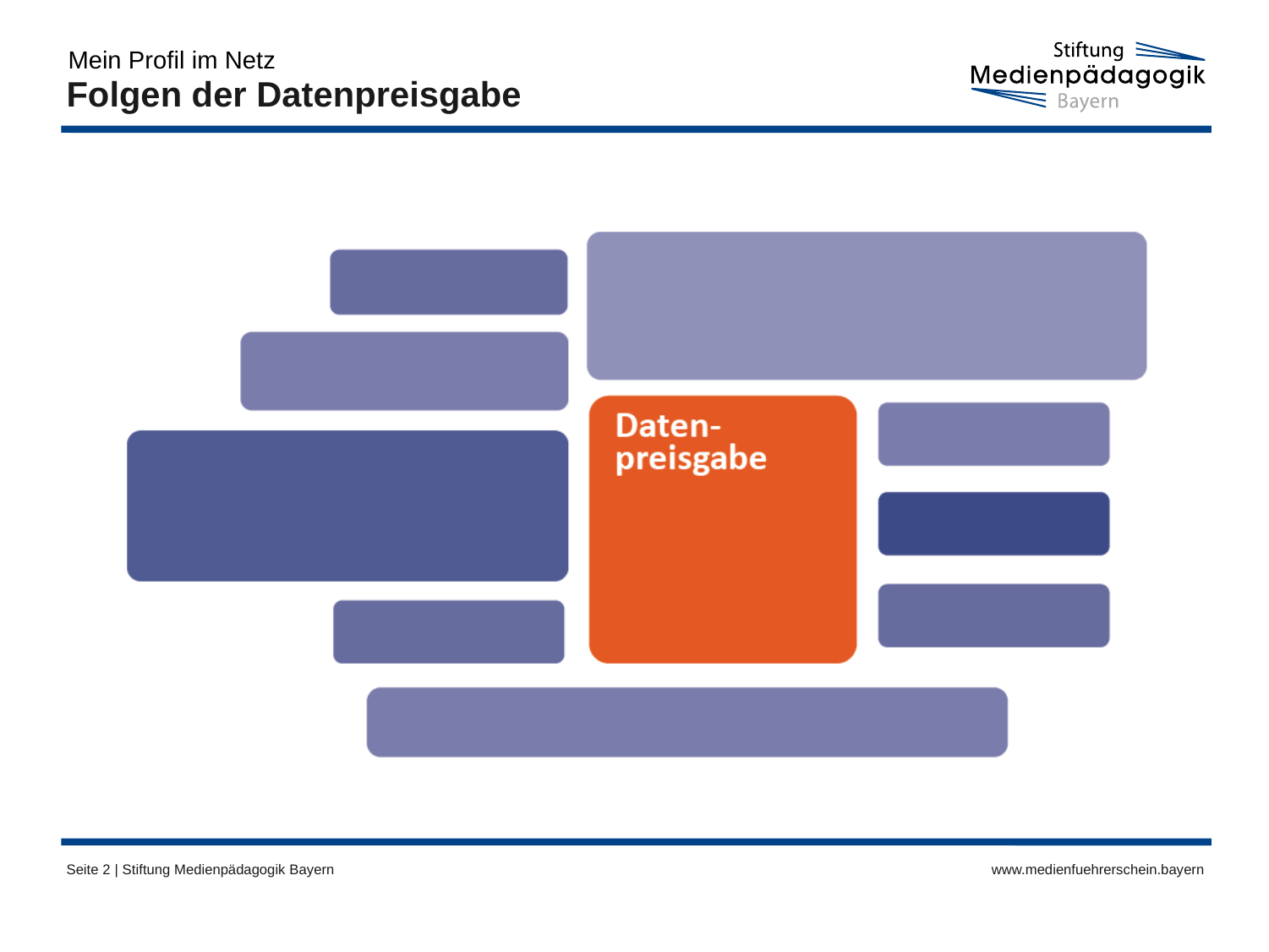

Mein Profil im Netz
# Folgen der Datenpreisgabe